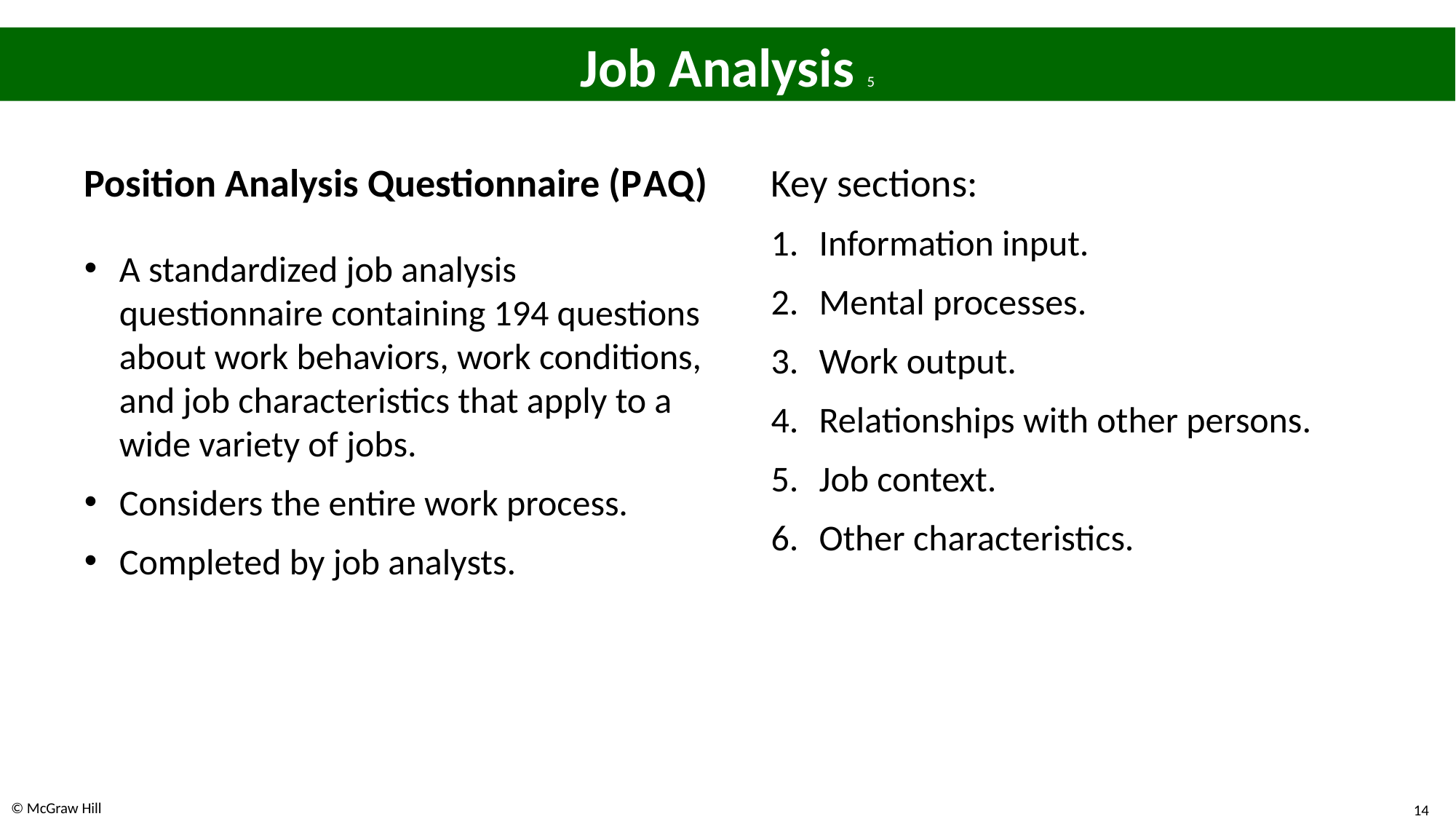

# Job Analysis 5
Position Analysis Questionnaire (P A Q)
Key sections:
Information input.
Mental processes.
Work output.
Relationships with other persons.
Job context.
Other characteristics.
A standardized job analysis questionnaire containing 194 questions about work behaviors, work conditions, and job characteristics that apply to a wide variety of jobs.
Considers the entire work process.
Completed by job analysts.